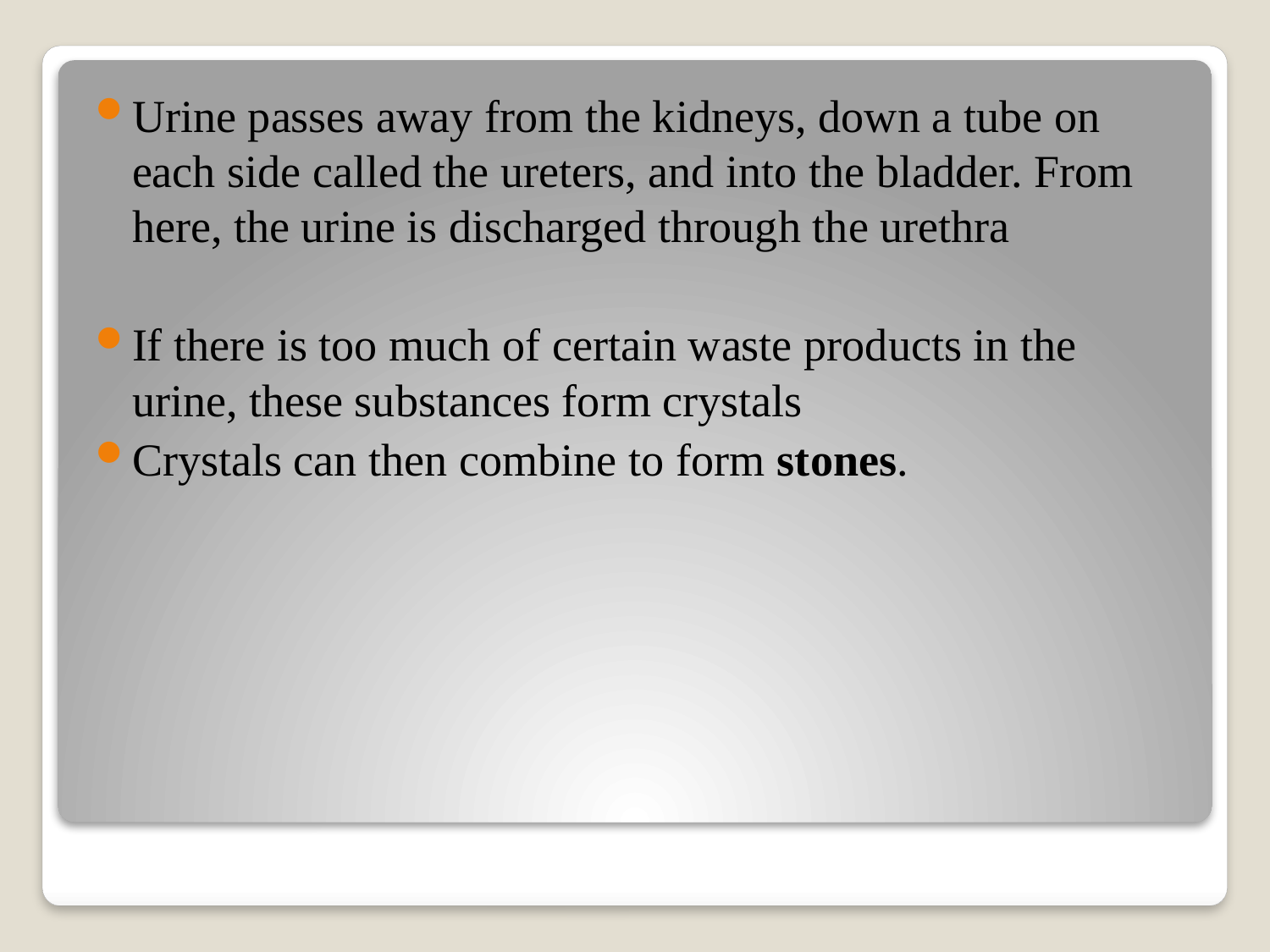

Urine passes away from the kidneys, down a tube on each side called the ureters, and into the bladder. From here, the urine is discharged through the urethra

If there is too much of certain waste products in the urine, these substances form crystals
Crystals can then combine to form stones.

# What are Renal Calculi ? (kidney stones) A kidney stone is a solid mass made up of tiny crystals. .